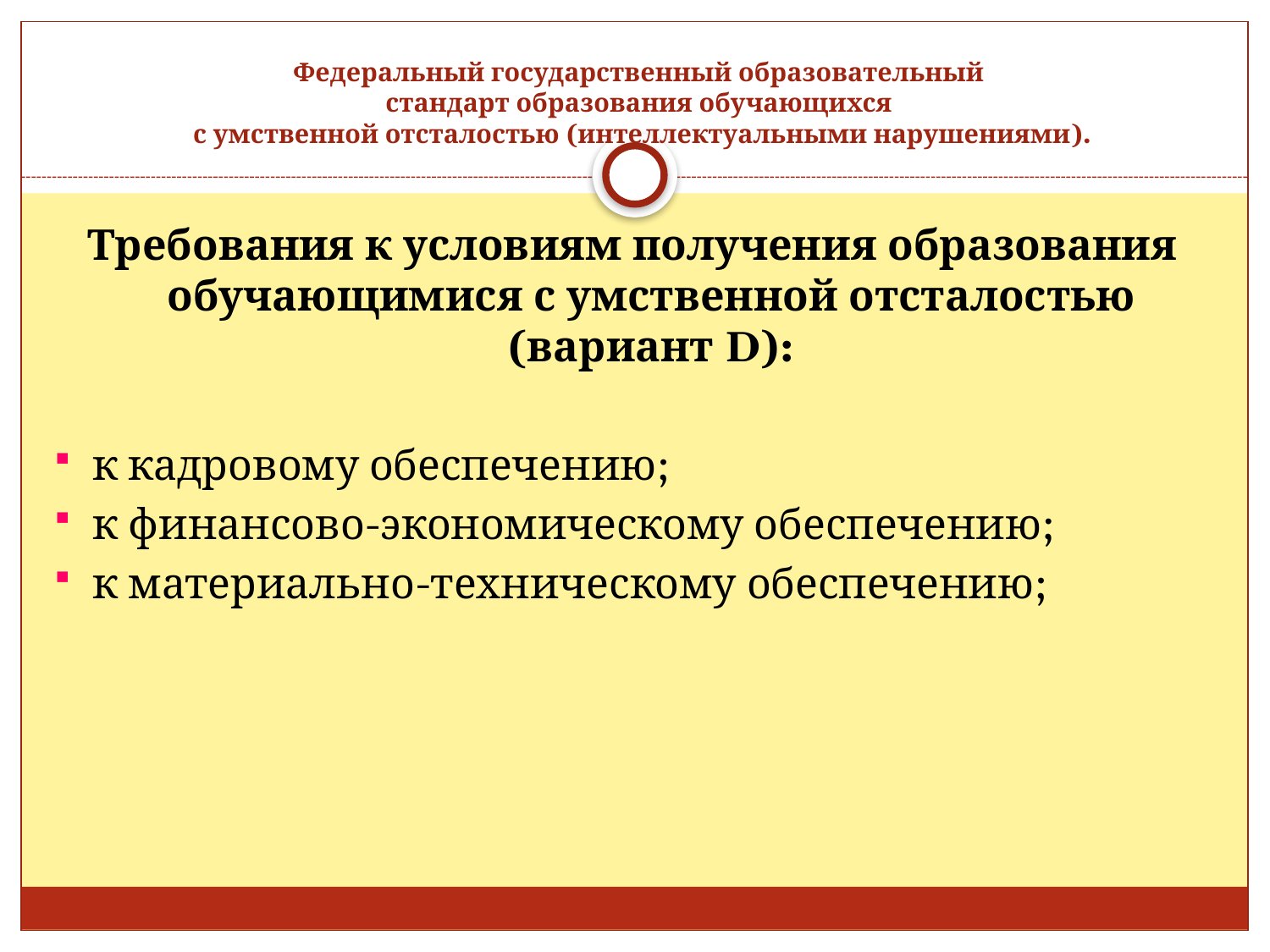

# Федеральный государственный образовательный стандарт образования обучающихся с умственной отсталостью (интеллектуальными нарушениями).
Требования к условиям получения образования
обучающимися с умственной отсталостью (вариант D):

к кадровому обеспечению;
к финансово-экономическому обеспечению;
к материально-техническому обеспечению;